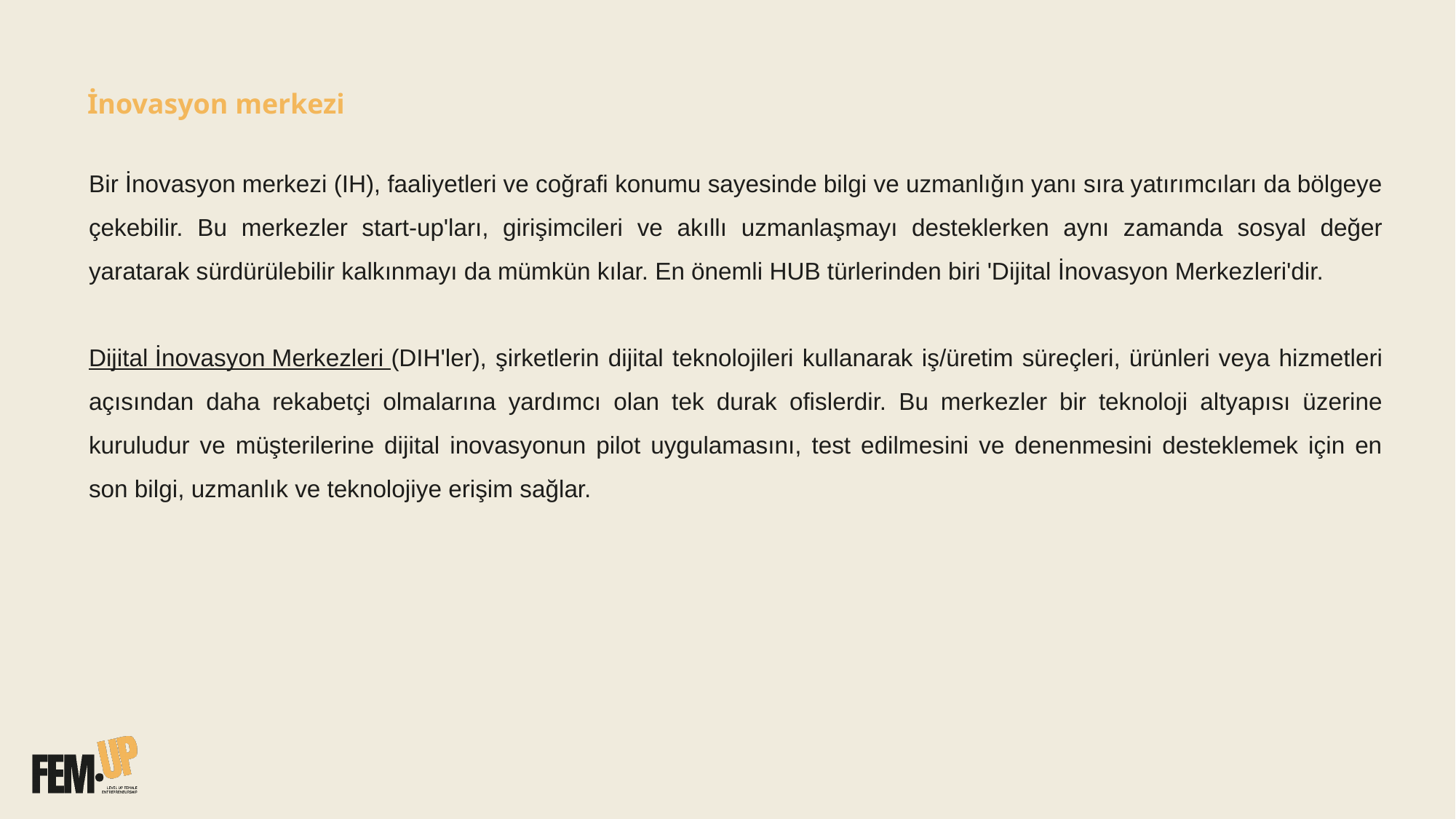

İnovasyon merkezi
Bir İnovasyon merkezi (IH), faaliyetleri ve coğrafi konumu sayesinde bilgi ve uzmanlığın yanı sıra yatırımcıları da bölgeye çekebilir. Bu merkezler start-up'ları, girişimcileri ve akıllı uzmanlaşmayı desteklerken aynı zamanda sosyal değer yaratarak sürdürülebilir kalkınmayı da mümkün kılar. En önemli HUB türlerinden biri 'Dijital İnovasyon Merkezleri'dir.

Dijital İnovasyon Merkezleri (DIH'ler), şirketlerin dijital teknolojileri kullanarak iş/üretim süreçleri, ürünleri veya hizmetleri açısından daha rekabetçi olmalarına yardımcı olan tek durak ofislerdir. Bu merkezler bir teknoloji altyapısı üzerine kuruludur ve müşterilerine dijital inovasyonun pilot uygulamasını, test edilmesini ve denenmesini desteklemek için en son bilgi, uzmanlık ve teknolojiye erişim sağlar.